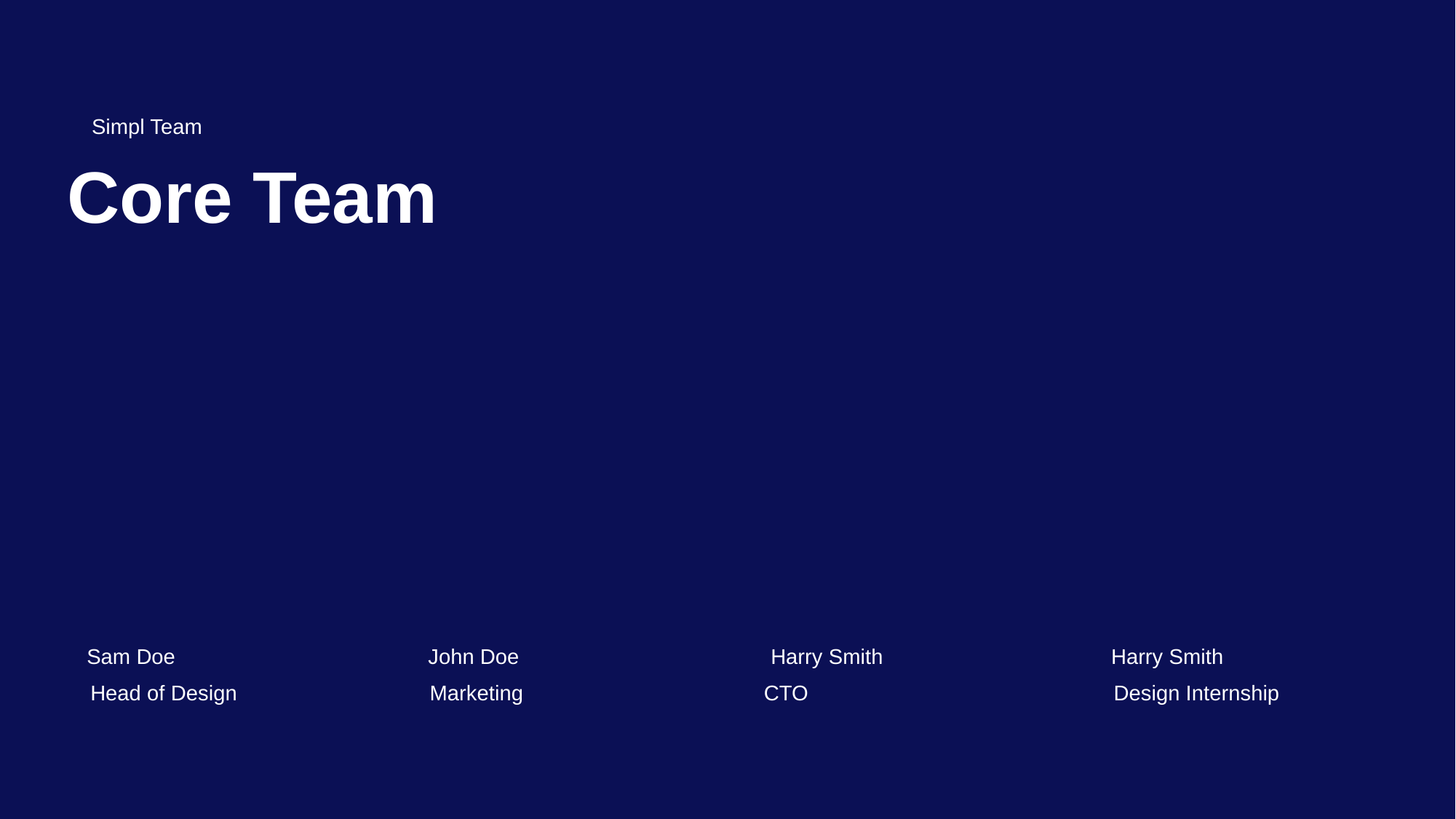

Simpl Team
Core Team

Sam Doe
John Doe
Harry Smith
Harry Smith
Head of Design
Marketing
CTO
Design Internship